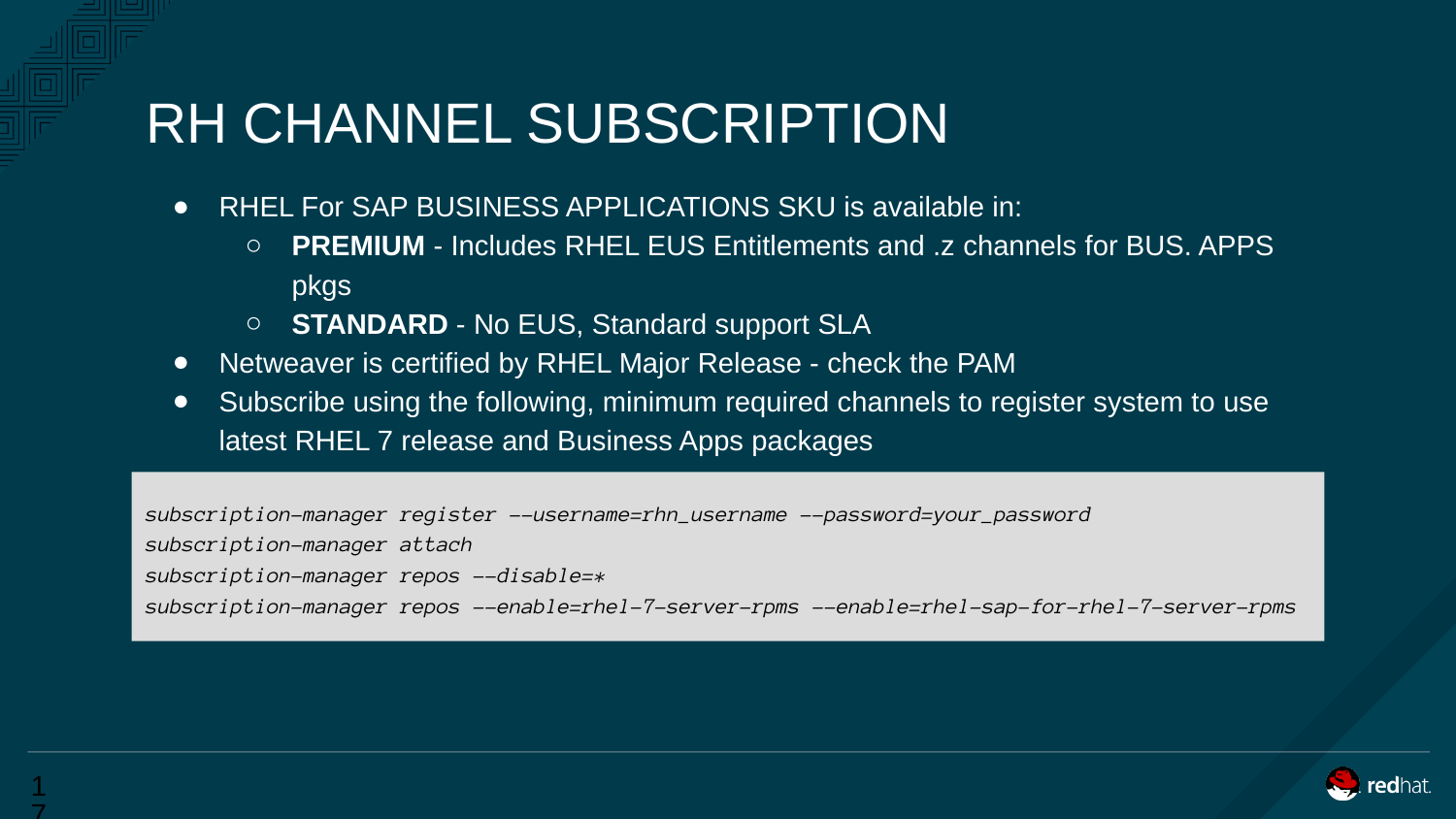

# RH CHANNEL SUBSCRIPTION
RHEL For SAP BUSINESS APPLICATIONS SKU is available in:
PREMIUM - Includes RHEL EUS Entitlements and .z channels for BUS. APPS pkgs
STANDARD - No EUS, Standard support SLA
Netweaver is certified by RHEL Major Release - check the PAM
Subscribe using the following, minimum required channels to register system to use latest RHEL 7 release and Business Apps packages
subscription-manager register --username=rhn_username --password=your_password
subscription-manager attach
subscription-manager repos --disable=*
subscription-manager repos --enable=rhel-7-server-rpms --enable=rhel-sap-for-rhel-7-server-rpms
17